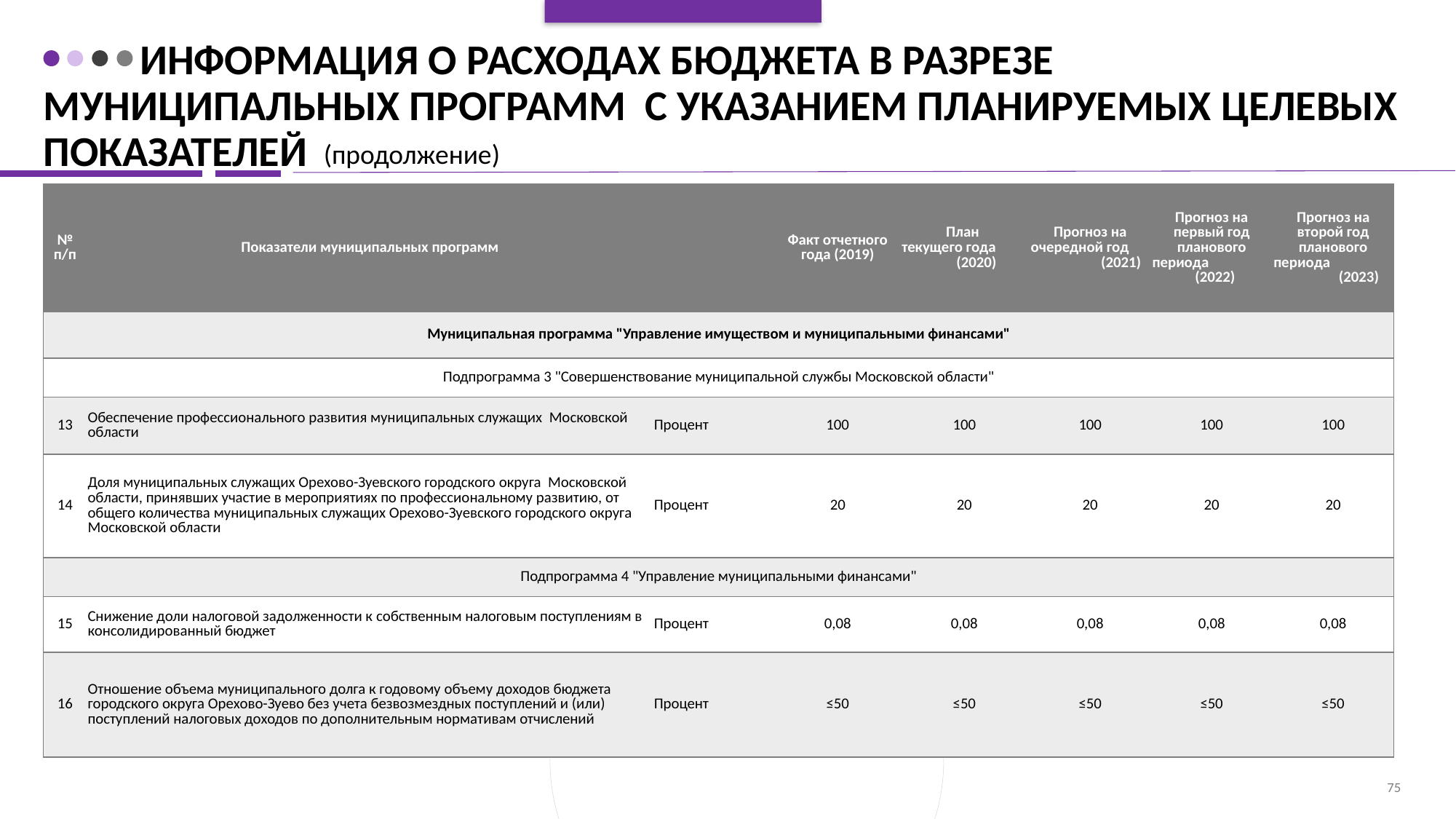

# Информация о расходах бюджета в разрезе муниципальных программ  с указанием планируемых целевых показателей
(продолжение)
| № п/п | Показатели муниципальных программ |  | Факт отчетного года (2019) | План текущего года (2020) | Прогноз на очередной год (2021) | Прогноз на первый год планового периода (2022) | Прогноз на второй год планового периода (2023) |
| --- | --- | --- | --- | --- | --- | --- | --- |
| Муниципальная программа "Управление имуществом и муниципальными финансами" |  |  |  |  |  |  |  |
| Подпрограмма 3 "Совершенствование муниципальной службы Московской области" |  |  |  |  |  |  |  |
| 13 | Обеспечение профессионального развития муниципальных служащих Московской области | Процент | 100 | 100 | 100 | 100 | 100 |
| 14 | Доля муниципальных служащих Орехово-Зуевского городского округа Московской области, принявших участие в мероприятиях по профессиональному развитию, от общего количества муниципальных служащих Орехово-Зуевского городского округа Московской области | Процент | 20 | 20 | 20 | 20 | 20 |
| Подпрограмма 4 "Управление муниципальными финансами" |  |  |  |  |  |  |  |
| 15 | Снижение доли налоговой задолженности к собственным налоговым поступлениям в консолидированный бюджет | Процент | 0,08 | 0,08 | 0,08 | 0,08 | 0,08 |
| 16 | Отношение объема муниципального долга к годовому объему доходов бюджета городского округа Орехово-Зуево без учета безвозмездных поступлений и (или) поступлений налоговых доходов по дополнительным нормативам отчислений | Процент | ≤50 | ≤50 | ≤50 | ≤50 | ≤50 |
75